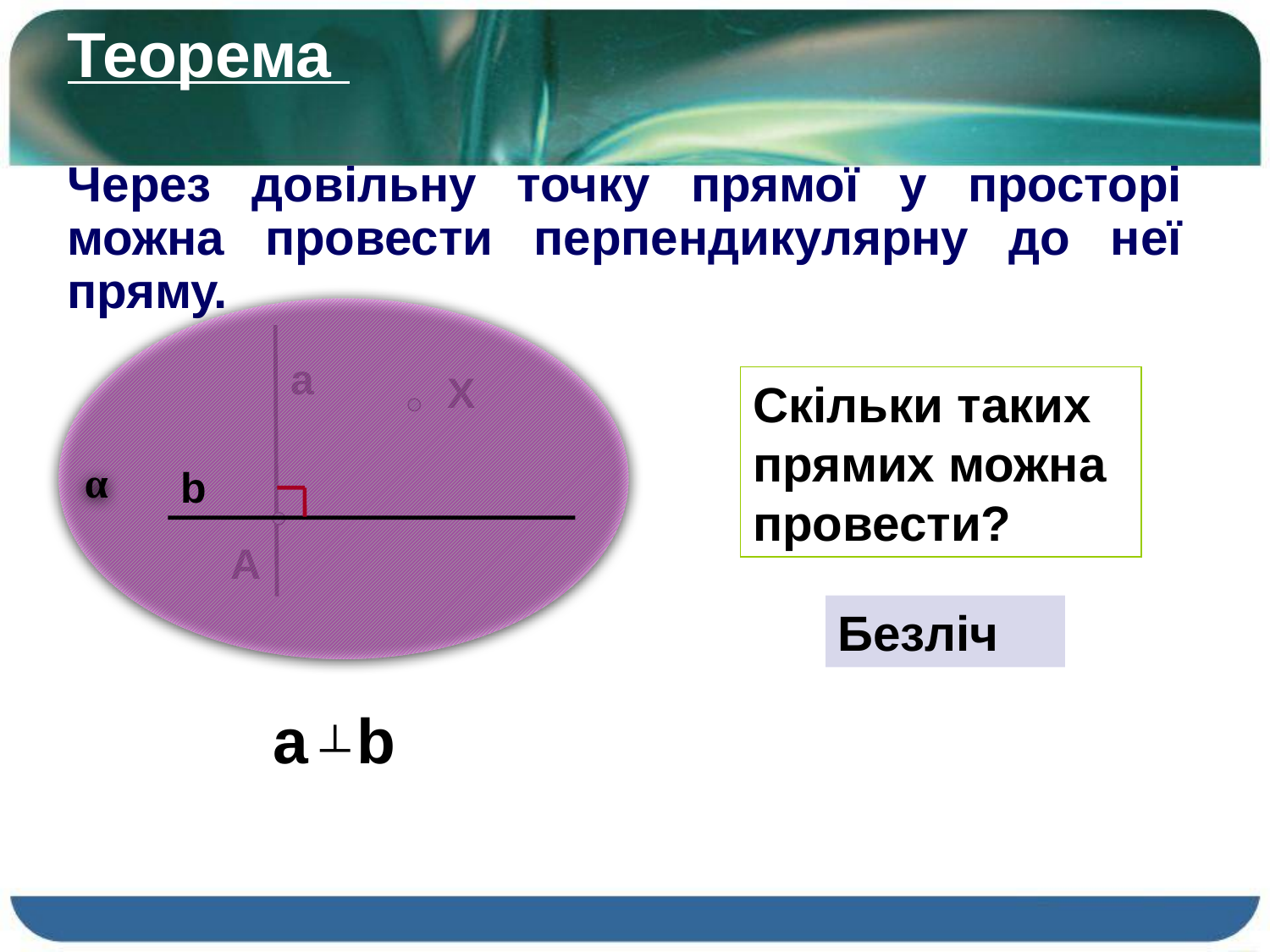

Теорема

Через довільну точку прямої у просторі можна провести перпендикулярну до неї пряму.

α

a
X
Скільки таких прямих можна провести?

b

A
Безліч
a ┴ b